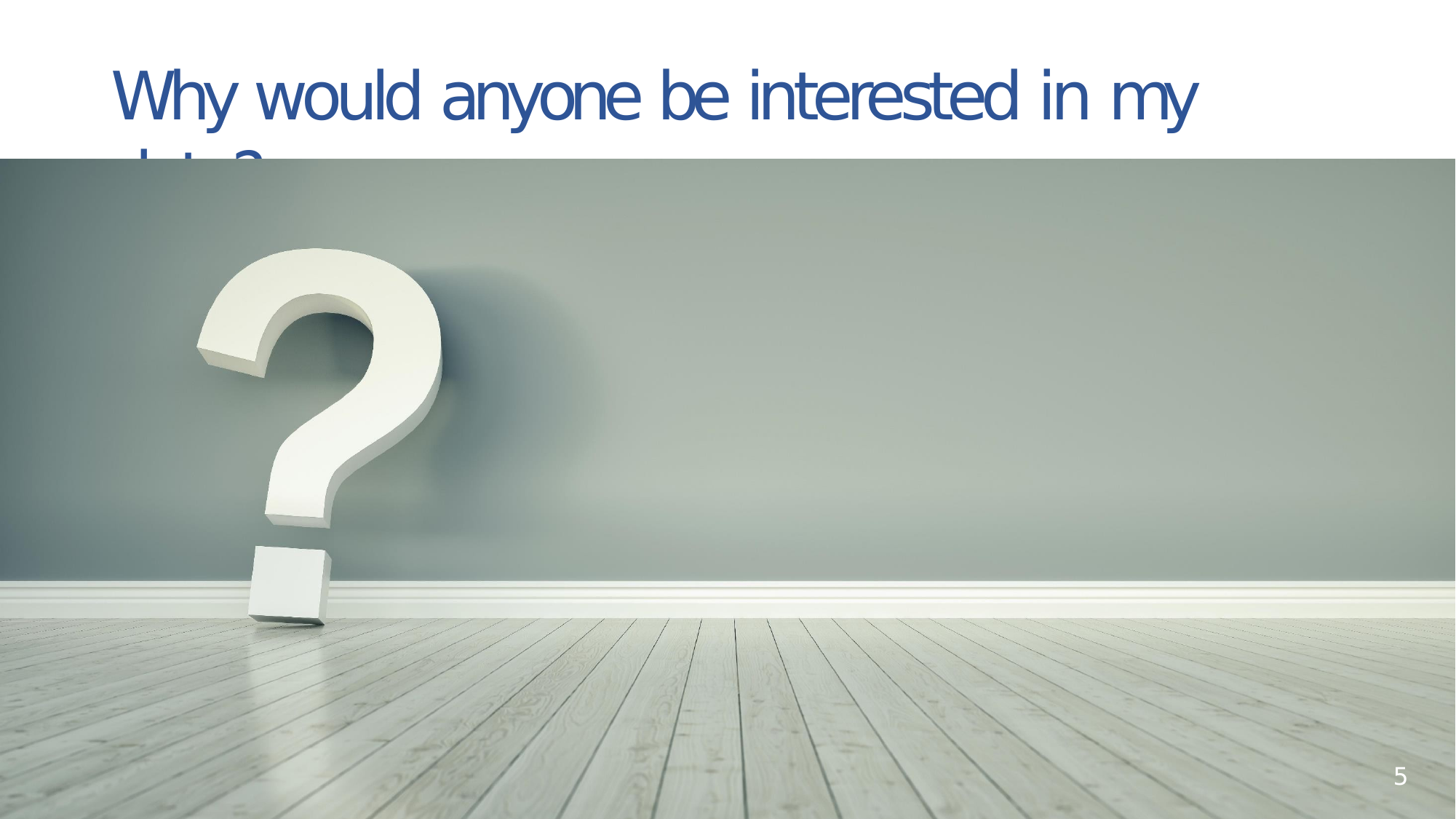

# Why would anyone be interested in my data?

5